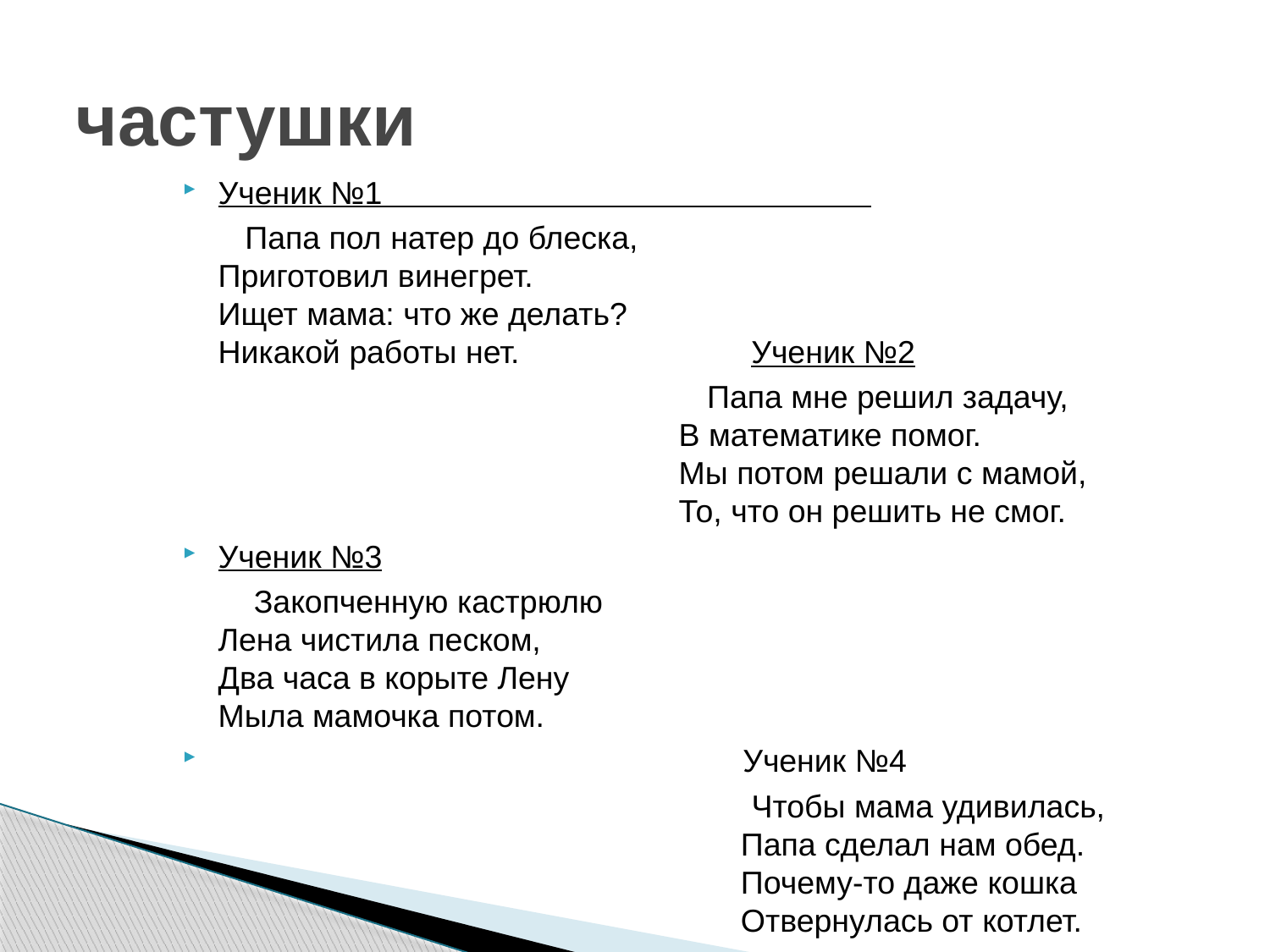

# частушки
Ученик №1
       Папа пол натер до блеска,
Приготовил винегрет.
Ищет мама: что же делать?
Никакой работы нет.                          Ученик №2
                                                           Папа мне решил задачу,
                                                    В математике помог.
                                                    Мы потом решали с мамой,
                                                    То, что он решить не смог.
Ученик №3
        Закопченную кастрюлю
Лена чистила песком,
Два часа в корыте Лену
Мыла мамочка потом.
                                                           Ученик №4
                                                                Чтобы мама удивилась,
                                                           Папа сделал нам обед.
                                                           Почему-то даже кошка
                                                           Отвернулась от котлет.